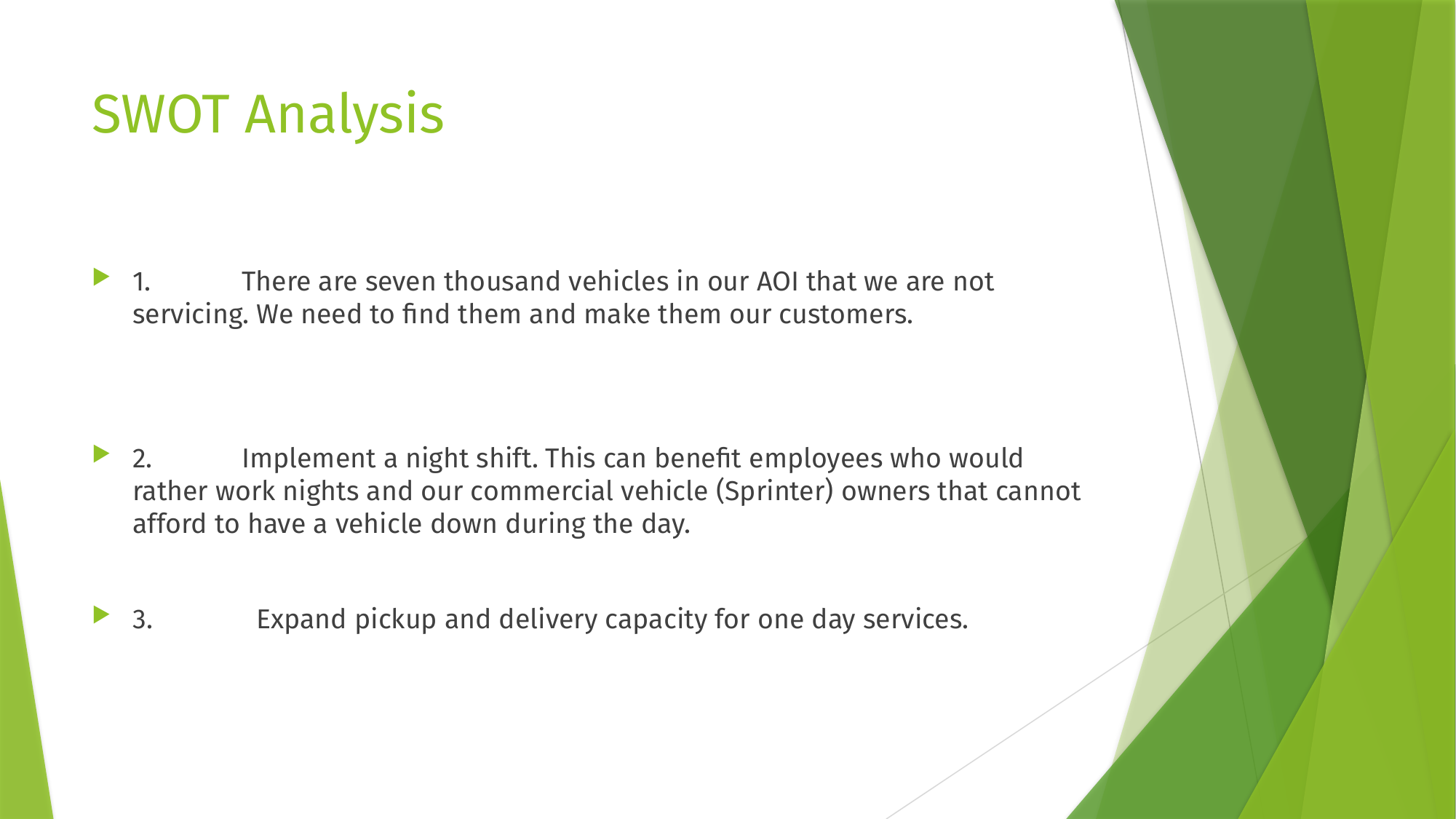

# SWOT Analysis
1.	There are seven thousand vehicles in our AOI that we are not servicing. We need to find them and make them our customers.

2.	Implement a night shift. This can benefit employees who would rather work nights and our commercial vehicle (Sprinter) owners that cannot afford to have a vehicle down during the day.

3.	  Expand pickup and delivery capacity for one day services.